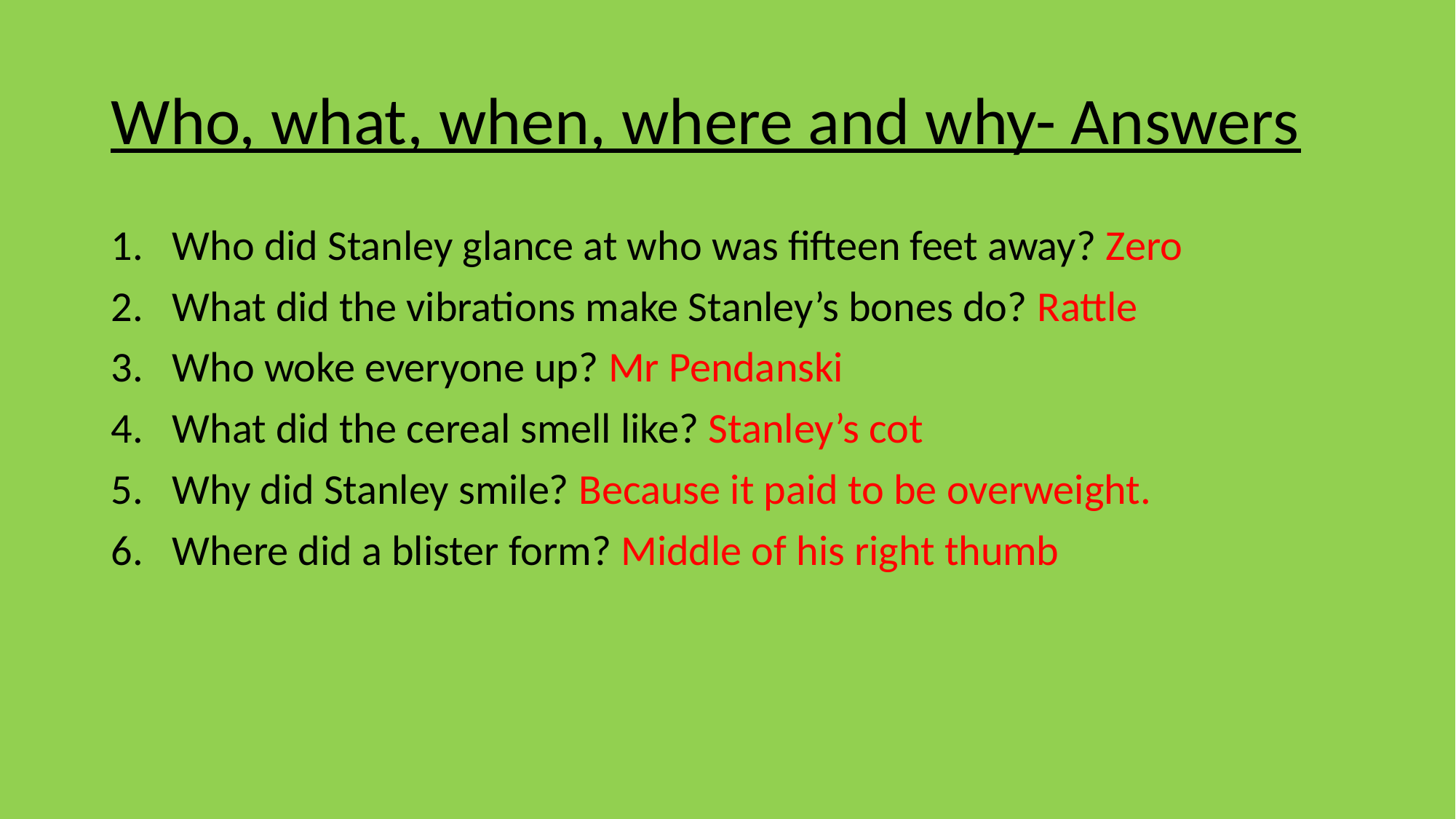

# Who, what, when, where and why- Answers
Who did Stanley glance at who was fifteen feet away? Zero
What did the vibrations make Stanley’s bones do? Rattle
Who woke everyone up? Mr Pendanski
What did the cereal smell like? Stanley’s cot
Why did Stanley smile? Because it paid to be overweight.
Where did a blister form? Middle of his right thumb